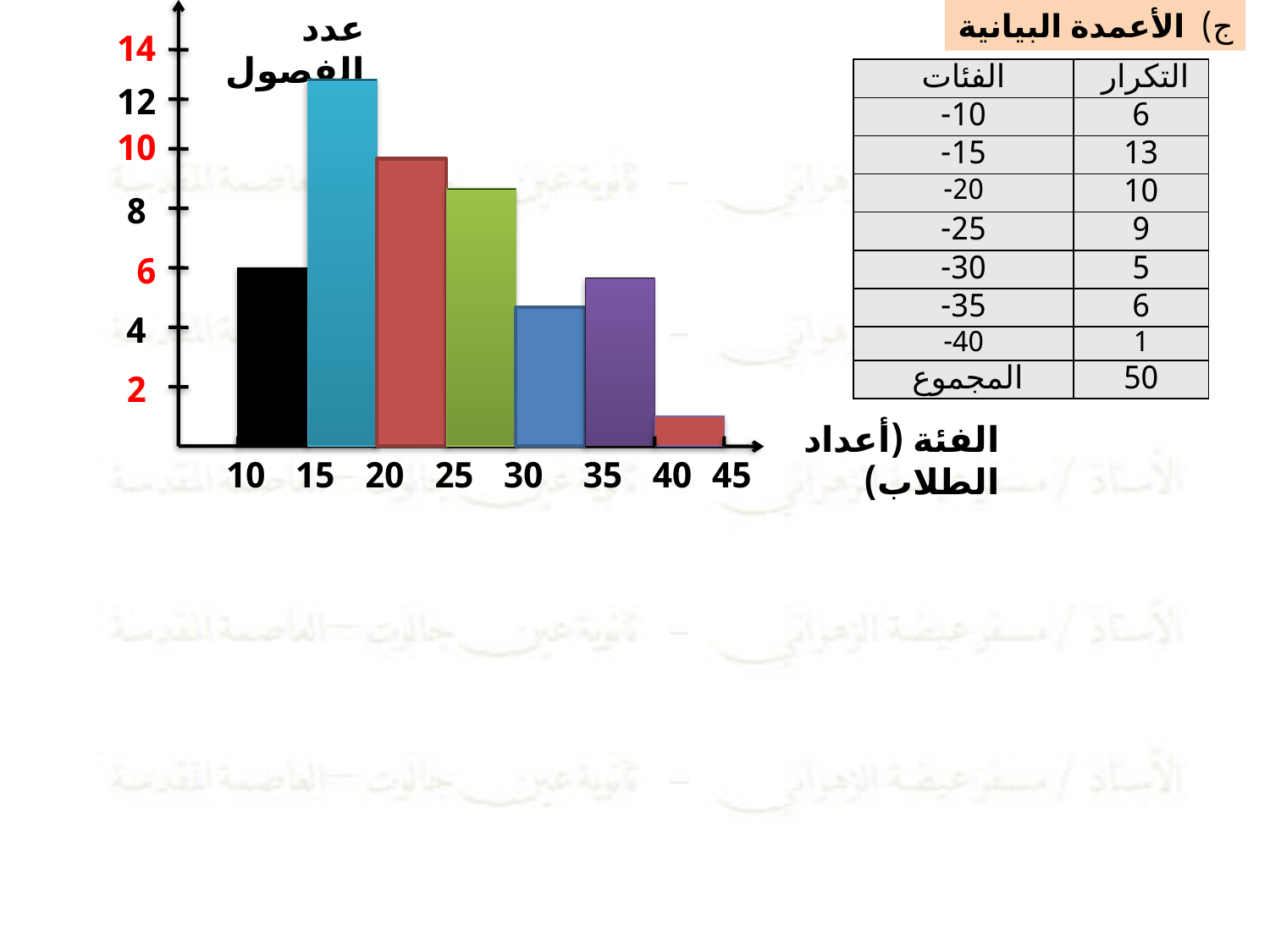

عدد الفصول
ج)  الأعمدة البيانية
14
| الفئات | التكرار |
| --- | --- |
| 10- | 6 |
| 15- | 13 |
| 20- | 10 |
| 25- | 9 |
| 30- | 5 |
| 35- | 6 |
| 40- | 1 |
| المجموع | 50 |
12

10

8

6

4

2
الفئة (أعداد الطلاب)

10
15
20
25
30
35
40
45